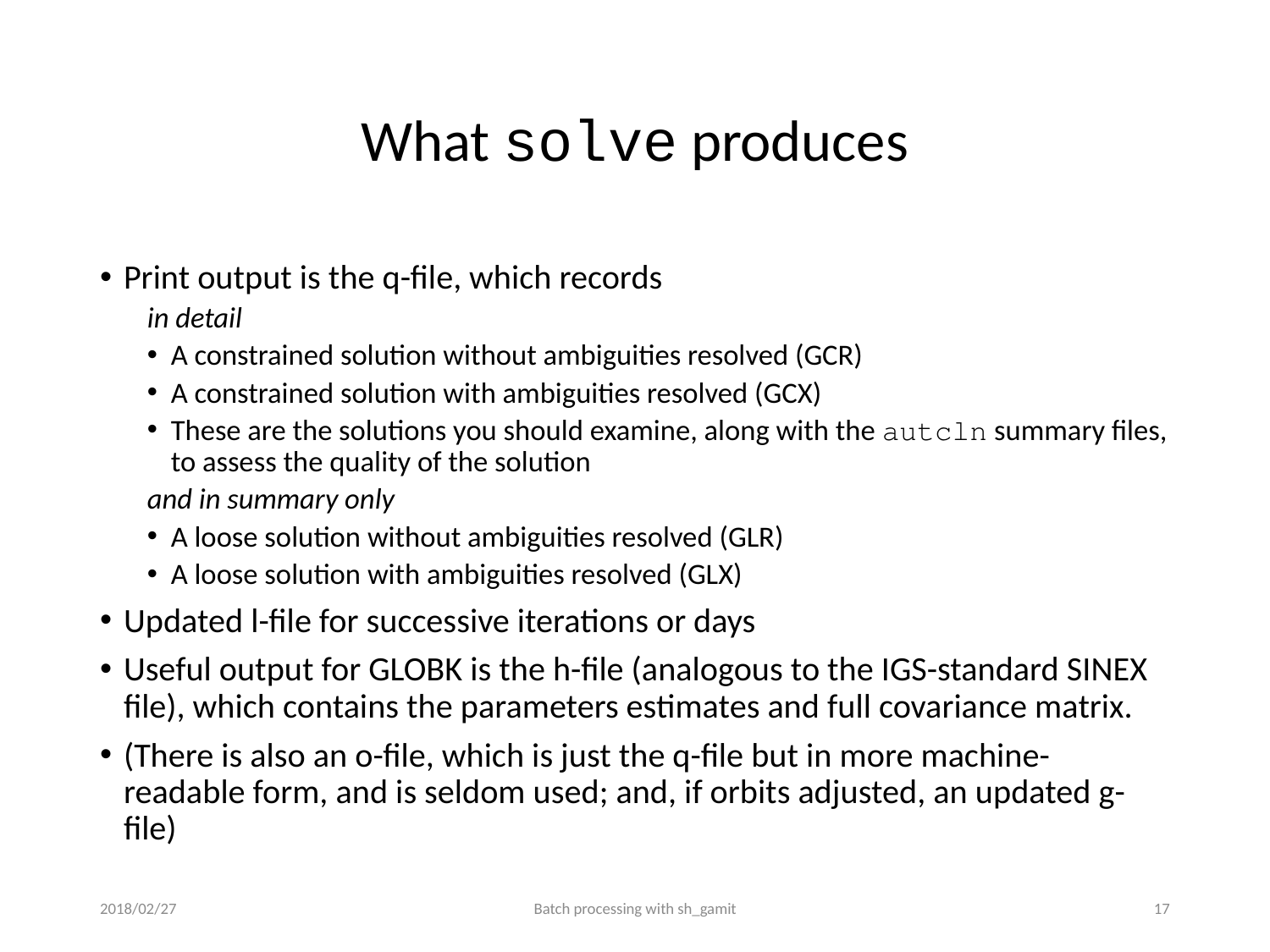

# What solve produces
Print output is the q-file, which records
in detail
A constrained solution without ambiguities resolved (GCR)
A constrained solution with ambiguities resolved (GCX)
These are the solutions you should examine, along with the autcln summary files, to assess the quality of the solution
and in summary only
A loose solution without ambiguities resolved (GLR)
A loose solution with ambiguities resolved (GLX)
Updated l-file for successive iterations or days
Useful output for GLOBK is the h-file (analogous to the IGS-standard SINEX file), which contains the parameters estimates and full covariance matrix.
(There is also an o-file, which is just the q-file but in more machine-readable form, and is seldom used; and, if orbits adjusted, an updated g-file)
2018/02/27
Batch processing with sh_gamit
17